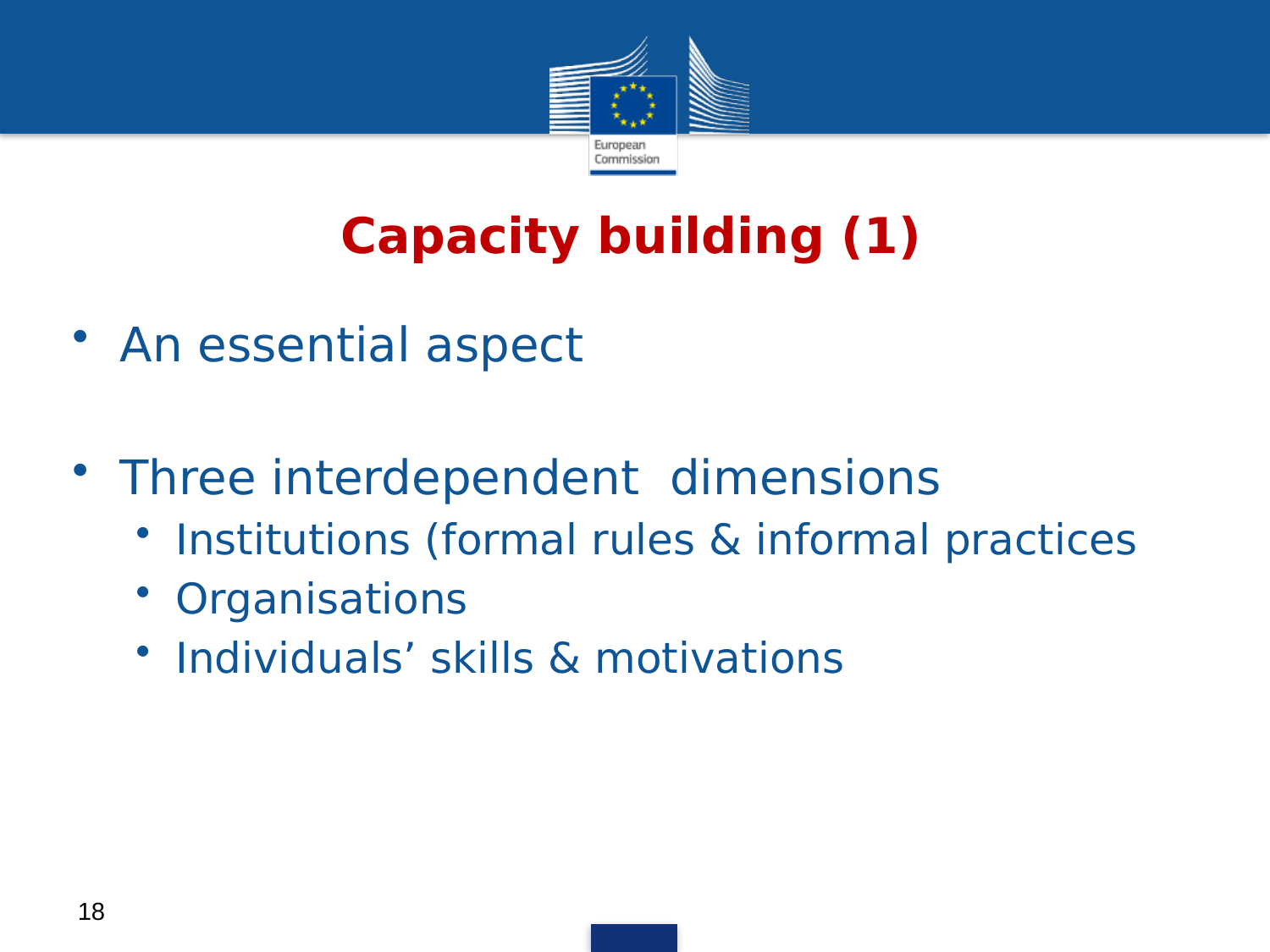

# Capacity building (1)
An essential aspect

Three interdependent  dimensions
Institutions (formal rules & informal practices
Organisations
Individuals’ skills & motivations
18